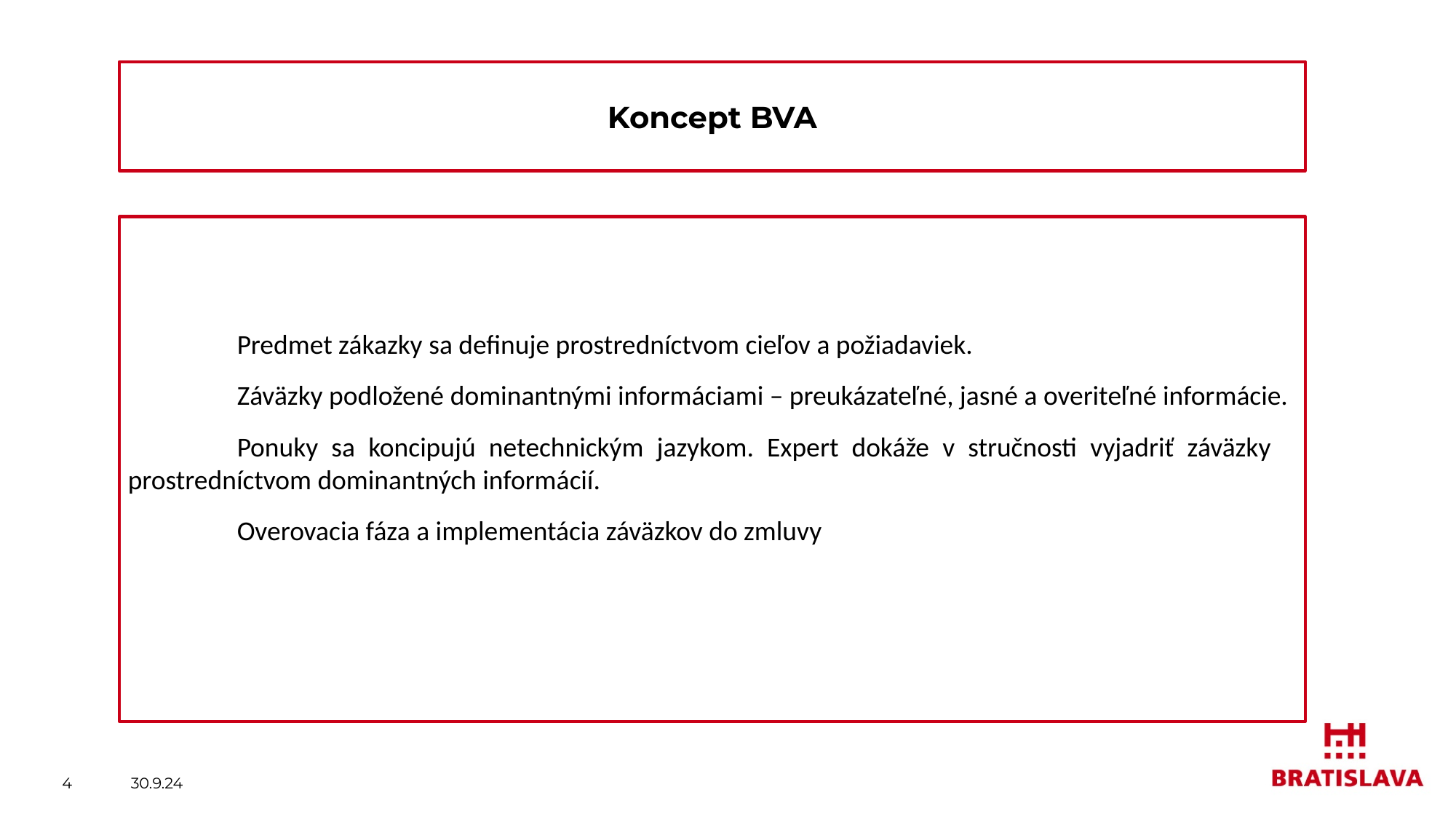

Koncept BVA

 	Predmet zákazky sa definuje prostredníctvom cieľov a požiadaviek.
	Záväzky podložené dominantnými informáciami – preukázateľné, jasné a overiteľné informácie.
	Ponuky sa koncipujú netechnickým jazykom. Expert dokáže v stručnosti vyjadriť záväzky 	prostredníctvom dominantných informácií.
	Overovacia fáza a implementácia záväzkov do zmluvy

4
30.9.24